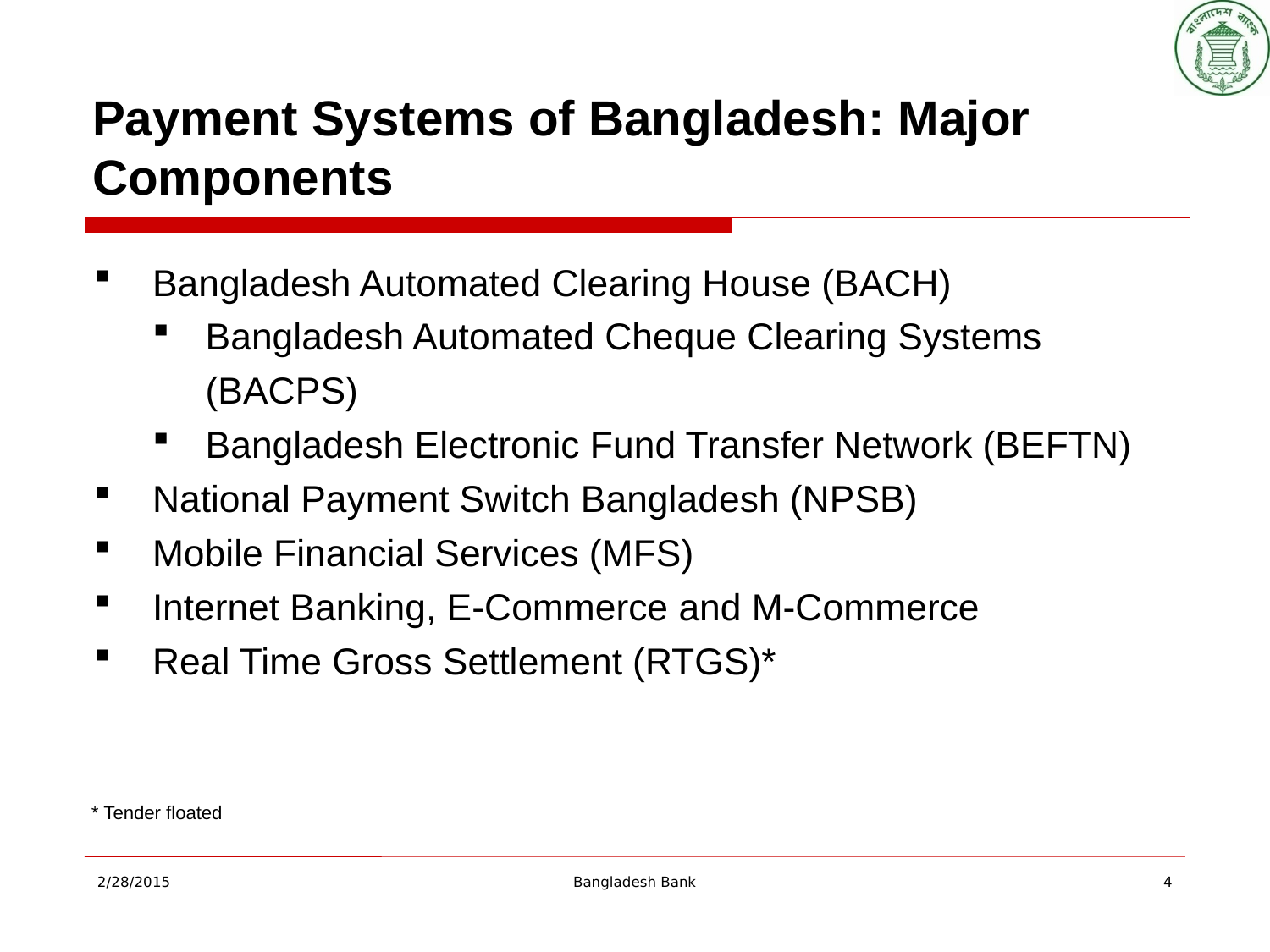

# Payment Systems of Bangladesh: Major Components
Bangladesh Automated Clearing House (BACH)
Bangladesh Automated Cheque Clearing Systems (BACPS)
Bangladesh Electronic Fund Transfer Network (BEFTN)
National Payment Switch Bangladesh (NPSB)
Mobile Financial Services (MFS)
Internet Banking, E-Commerce and M-Commerce
Real Time Gross Settlement (RTGS)*

* Tender floated
2/28/2015
Bangladesh Bank
4